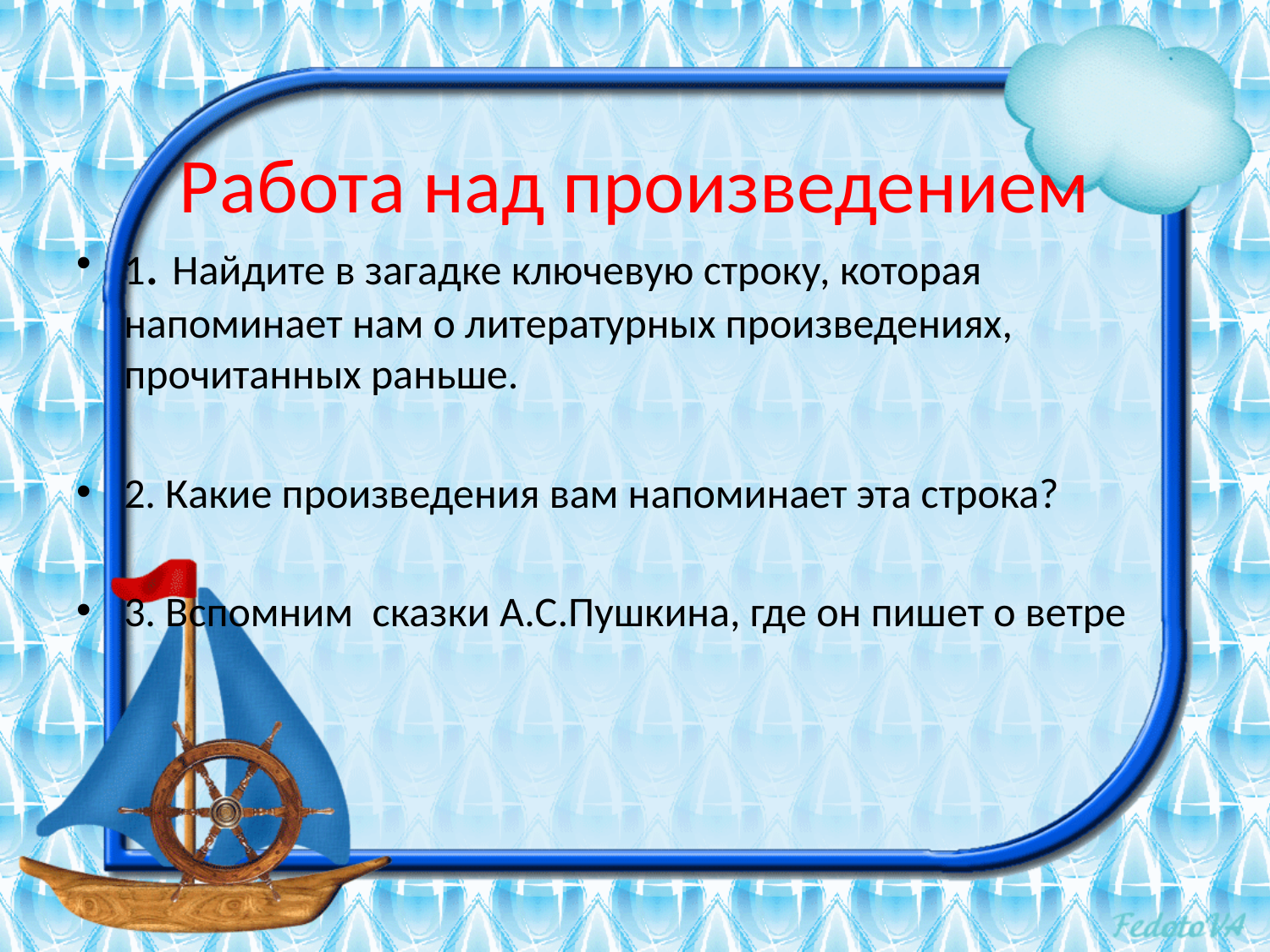

# Работа над произведением
1. Найдите в загадке ключевую строку, которая напоминает нам о литературных произведениях, прочитанных раньше.

2. Какие произведения вам напоминает эта строка?

3. Вспомним  сказки А.С.Пушкина, где он пишет о ветре